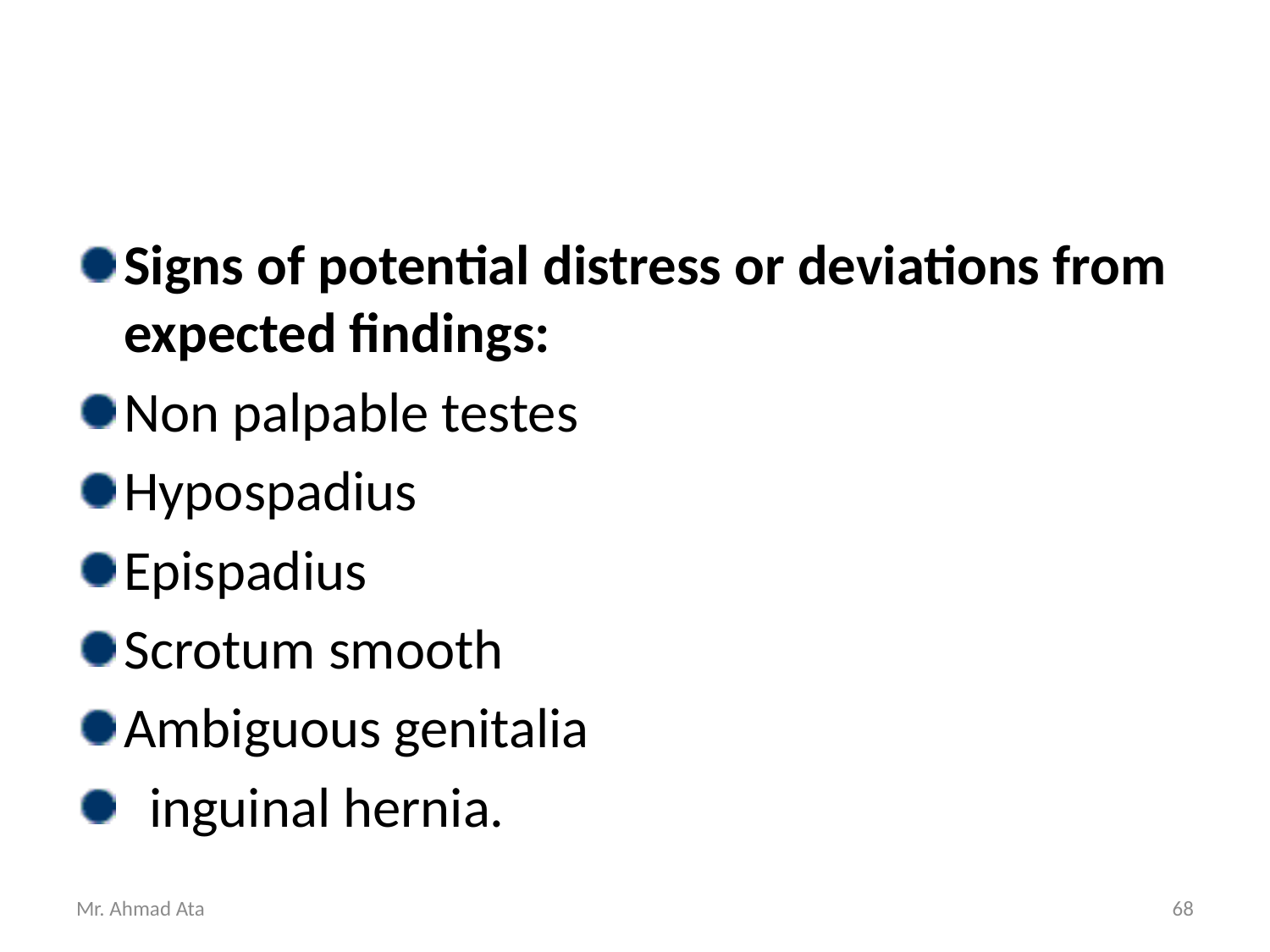

#
Signs of potential distress or deviations from expected findings:
Non palpable testes
Hypospadius
Epispadius
Scrotum smooth
Ambiguous genitalia
  inguinal hernia.

Mr. Ahmad Ata
68